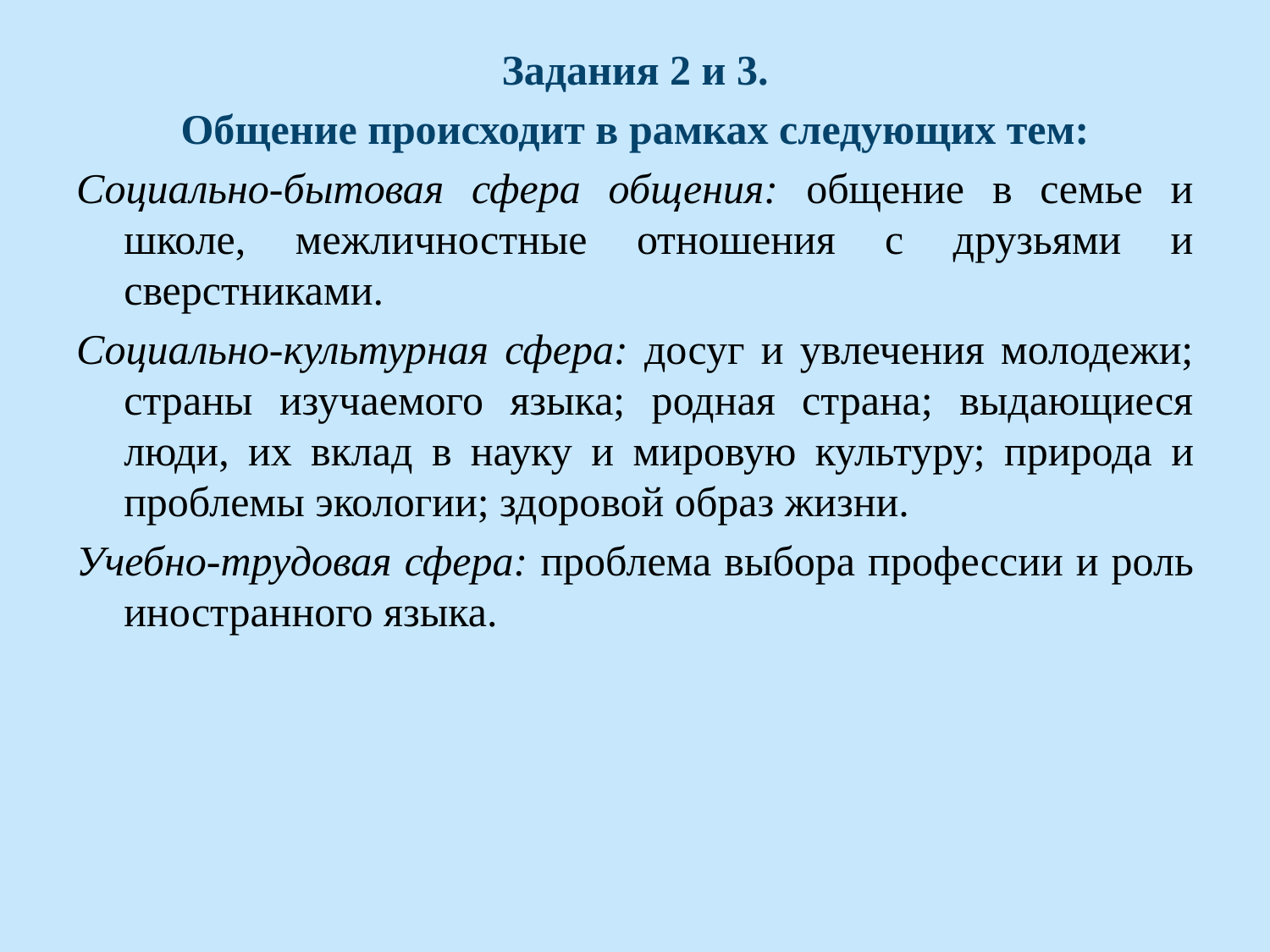

Задания 2 и 3.
Общение происходит в рамках следующих тем:
Социально-бытовая сфера общения: общение в семье и школе, межличностные отношения с друзьями и сверстниками.
Социально-культурная сфера: досуг и увлечения молодежи; страны изучаемого языка; родная страна; выдающиеся люди, их вклад в науку и мировую культуру; природа и проблемы экологии; здоровой образ жизни.
Учебно-трудовая сфера: проблема выбора профессии и роль иностранного языка.

#